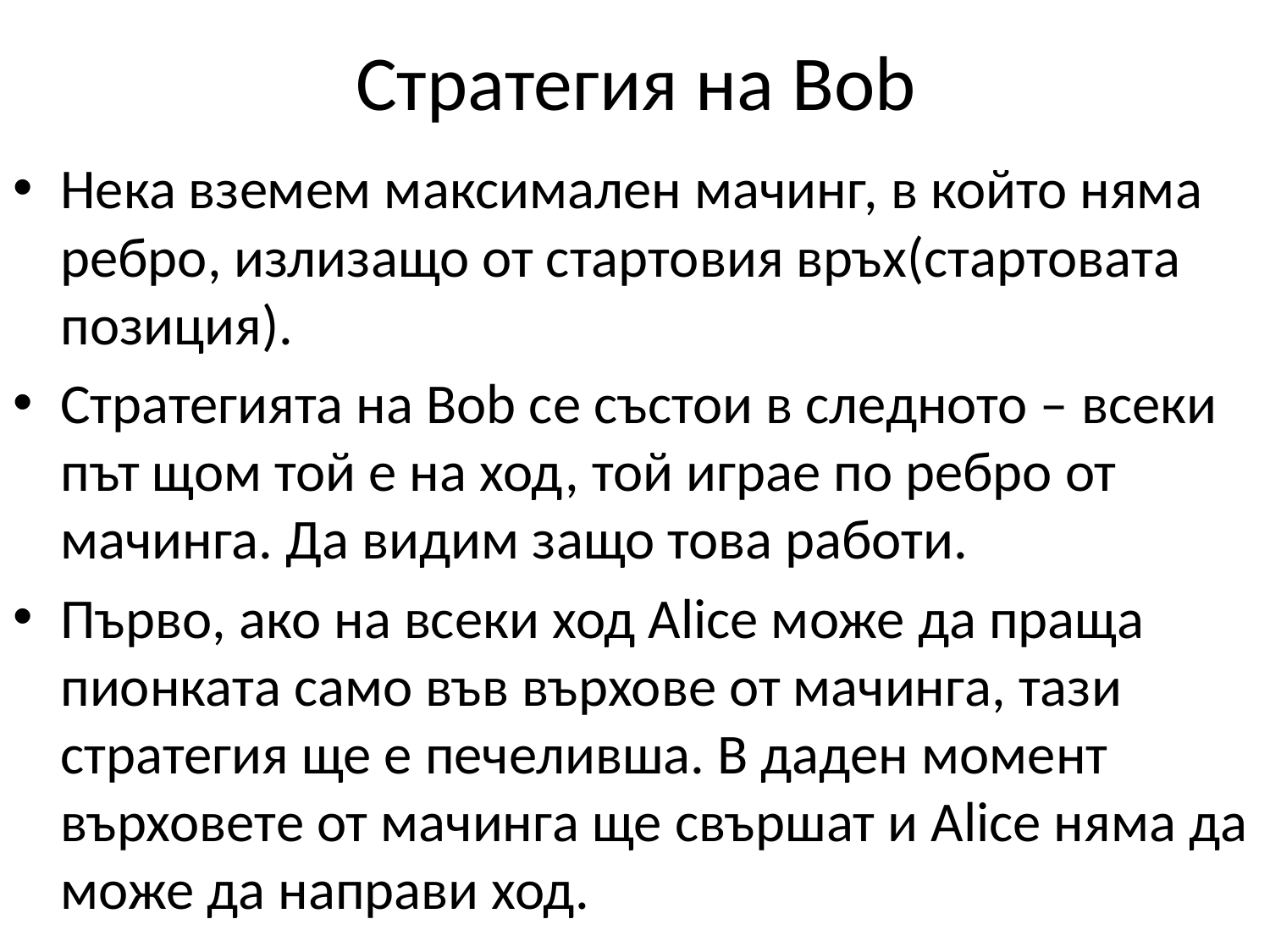

# Стратегия на Bob
Нека вземем максимален мачинг, в който няма ребро, излизащо от стартовия връх(стартовата позиция).
Стратегията на Bob се състои в следното – всеки път щом той е на ход, той играе по ребро от мачинга. Да видим защо това работи.
Първо, ако на всеки ход Alice може да праща пионката само във върхове от мачинга, тази стратегия ще е печеливша. В даден момент върховете от мачинга ще свършат и Alice няма да може да направи ход.